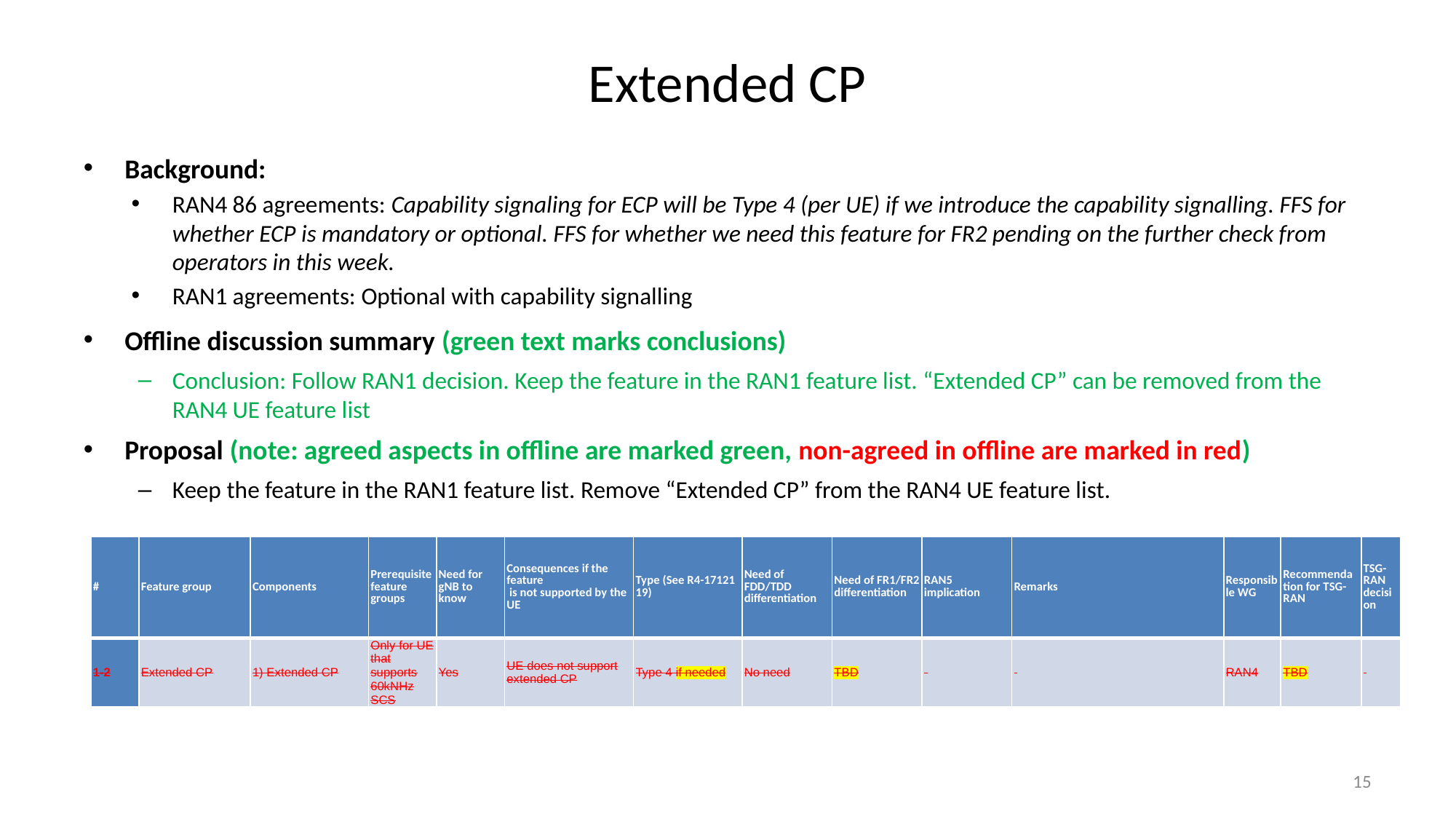

# Extended CP
Background:
RAN4 86 agreements: Capability signaling for ECP will be Type 4 (per UE) if we introduce the capability signalling. FFS for whether ECP is mandatory or optional. FFS for whether we need this feature for FR2 pending on the further check from operators in this week.
RAN1 agreements: Optional with capability signalling
Offline discussion summary (green text marks conclusions)
Conclusion: Follow RAN1 decision. Keep the feature in the RAN1 feature list. “Extended CP” can be removed from the RAN4 UE feature list
Proposal (note: agreed aspects in offline are marked green, non-agreed in offline are marked in red)
Keep the feature in the RAN1 feature list. Remove “Extended CP” from the RAN4 UE feature list.

| # | Feature group | Components | Prerequisite feature groups | Need for gNB to know | Consequences if the feature is not supported by the UE | Type (See R4-17121 19) | Need of FDD/TDD differentiation | Need of FR1/FR2 differentiation | RAN5 implication | Remarks | Responsible WG | Recommendation for TSG-RAN | TSG-RAN decision |
| --- | --- | --- | --- | --- | --- | --- | --- | --- | --- | --- | --- | --- | --- |
| 1-2 | Extended CP | 1) Extended CP | Only for UE that supports 60kNHz SCS | Yes | UE does not support extended CP | Type 4 if needed | No need | TBD |  |  | RAN4 | TBD |  |
15